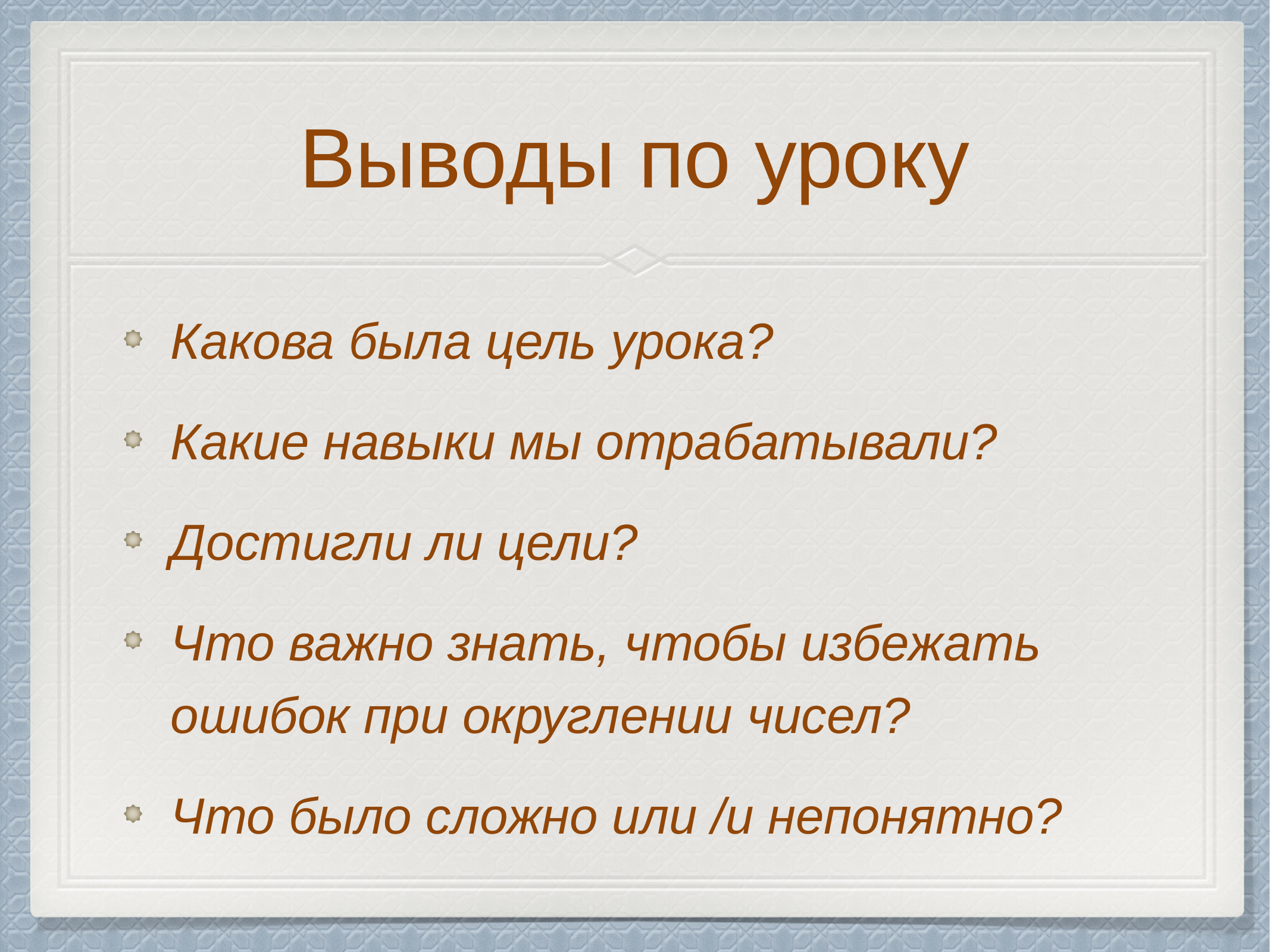

# Выводы по уроку
Какова была цель урока?
Какие навыки мы отрабатывали?
Достигли ли цели?
Что важно знать, чтобы избежать ошибок при округлении чисел?
Что было сложно или /и непонятно?